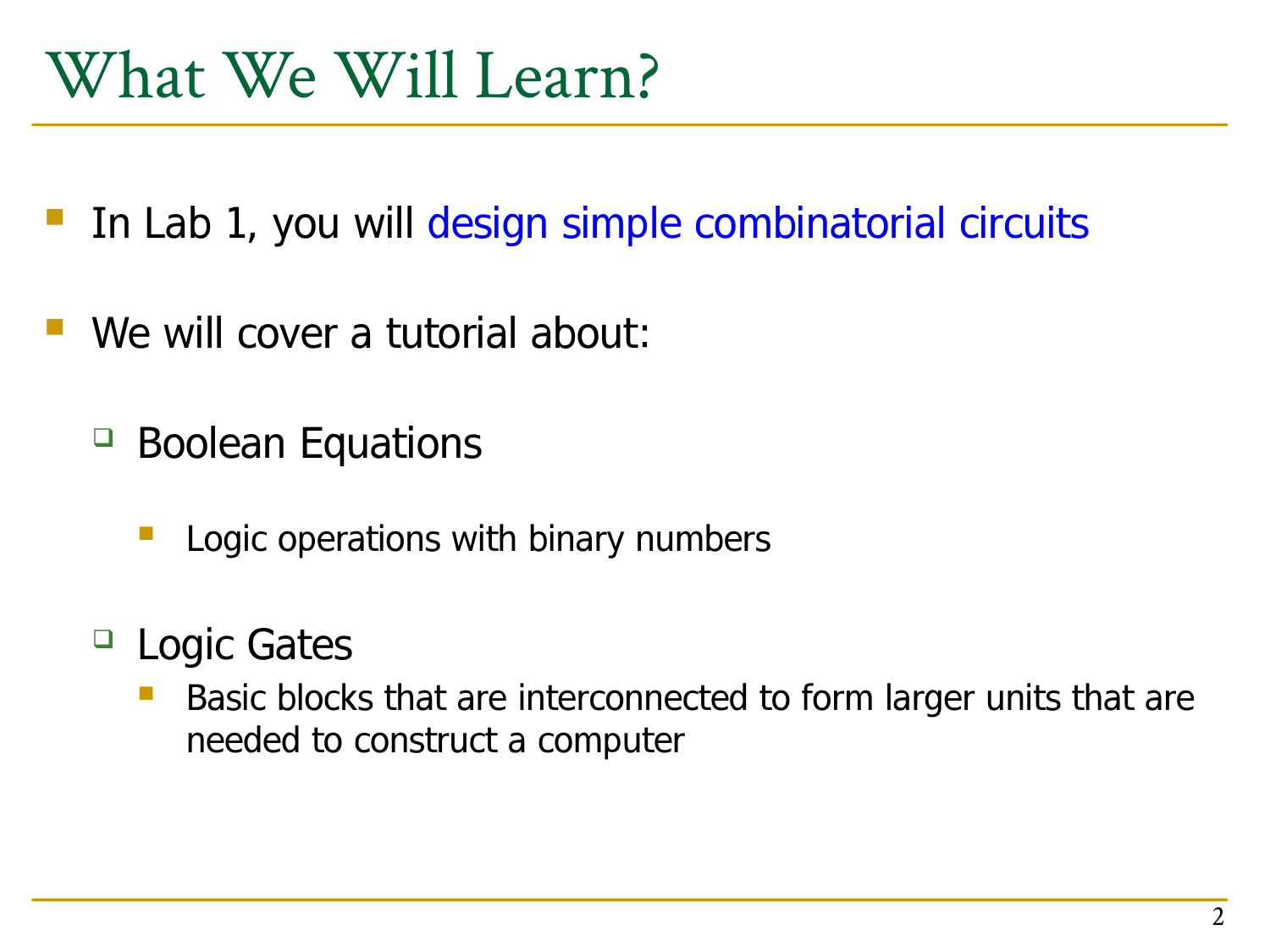

# What We Will Learn?
In Lab 1, you will design simple combinatorial circuits
We will cover a tutorial about:
Boolean Equations
Logic operations with binary numbers
Logic Gates
Basic blocks that are interconnected to form larger units that are needed to construct a computer

2